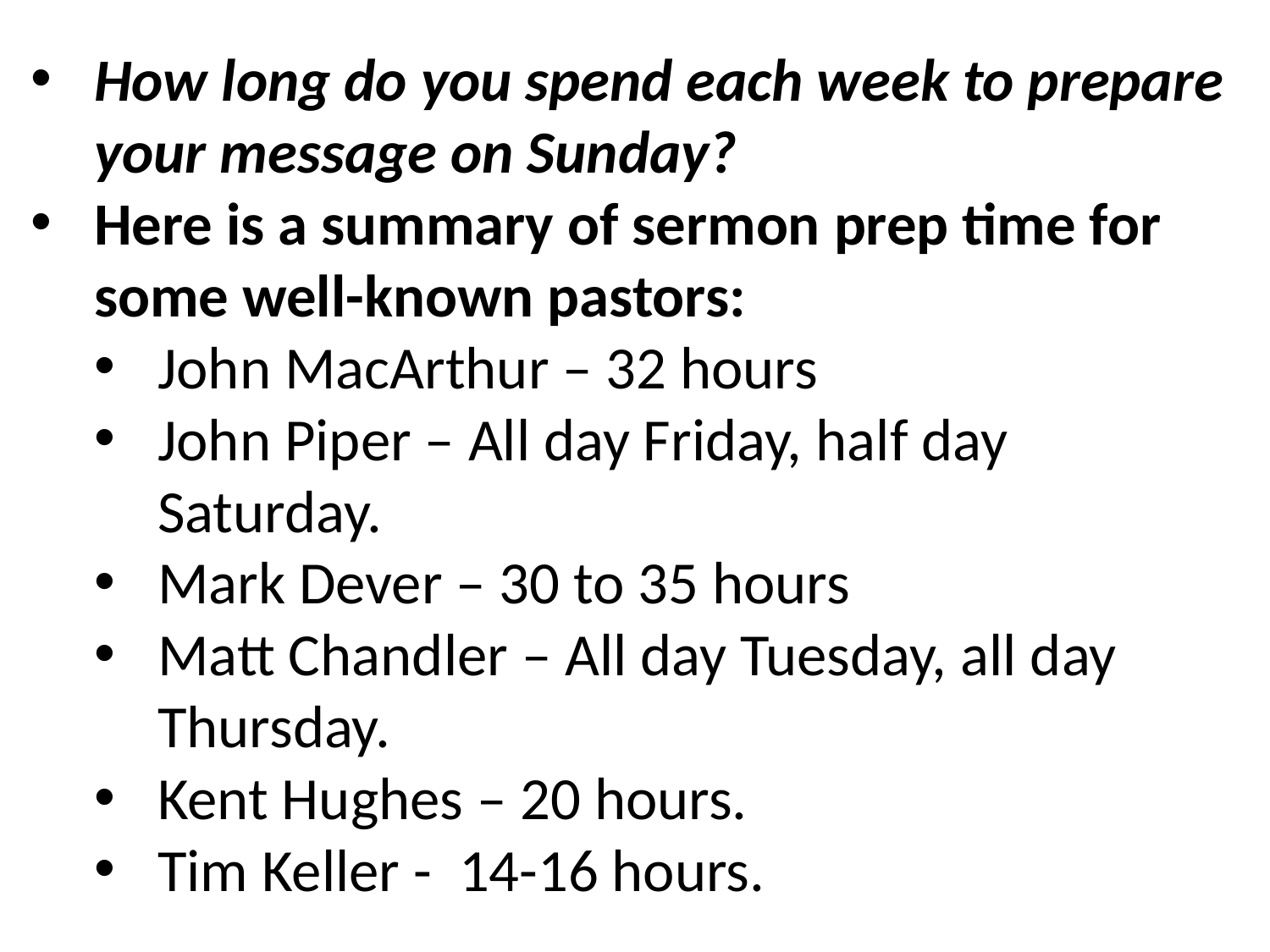

How long do you spend each week to prepare your message on Sunday?
Here is a summary of sermon prep time for some well-known pastors:
John MacArthur – 32 hours
John Piper – All day Friday, half day Saturday.
Mark Dever – 30 to 35 hours
Matt Chandler – All day Tuesday, all day Thursday.
Kent Hughes – 20 hours.
Tim Keller -  14-16 hours.